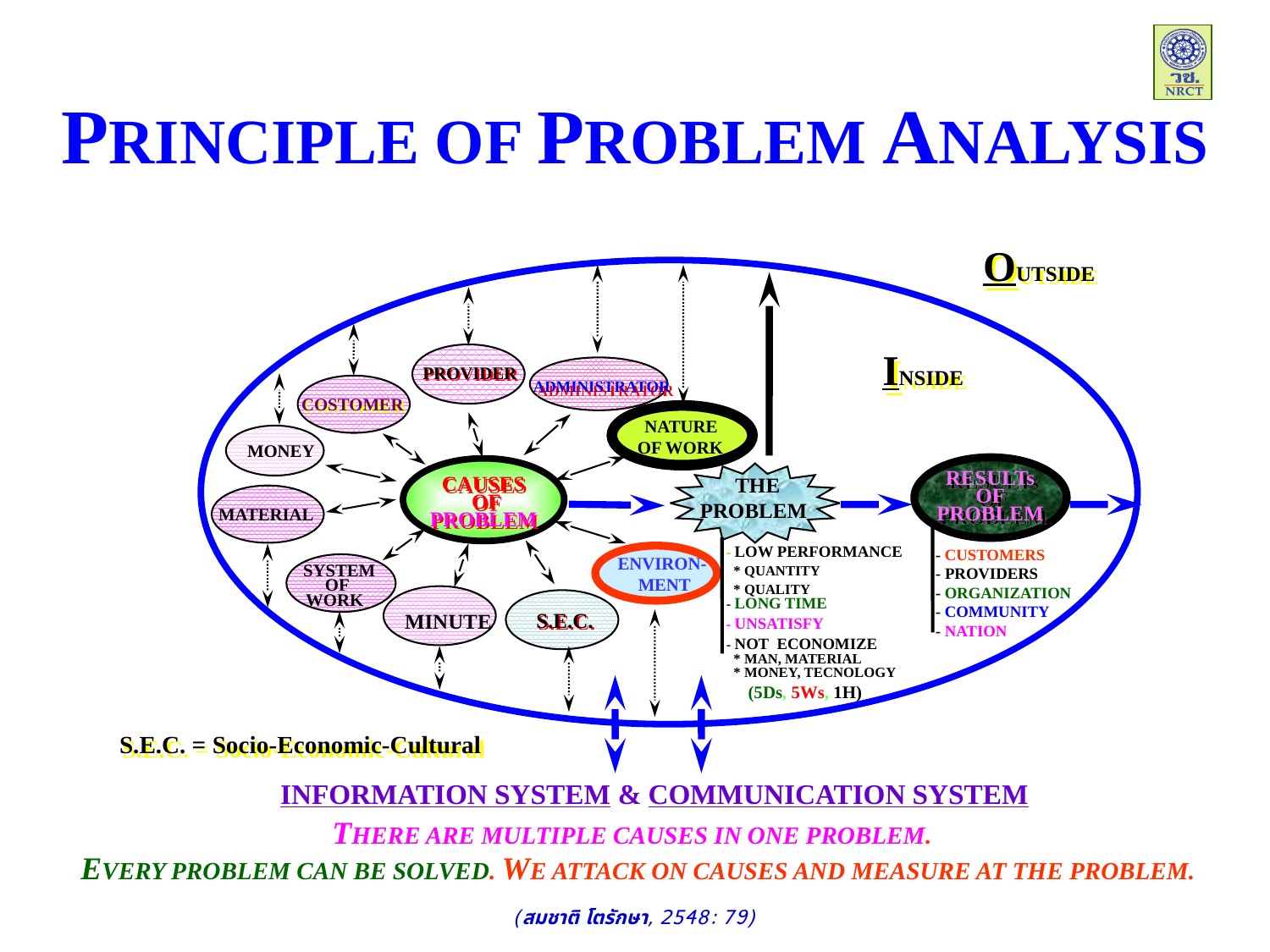

PRINCIPLE OF PROBLEM ANALYSIS
 OUTSIDE

INSIDE

 PROVIDER

 ADMINISTRATOR

      COSTOMER
 NATURE
OF WORK

 MONEY

RESULTs
OF
PROBLEM

CAUSES
 OF
PROBLEM
 THE
PROBLEM

MATERIAL

- CUSTOMERS
- PROVIDERS
- ORGANIZATION
- COMMUNITY
- NATION

- LOW PERFORMANCE

  * QUANTITY

  * QUALITY
- LONG TIME

- UNSATISFY

- NOT  ECONOMIZE
  * MAN, MATERIAL
  * MONEY, TECNOLOGY

      (5Ds, 5Ws, 1H)

   ENVIRON-
    MENT

    SYSTEM
    OF
  WORK

 MINUTE

S.E.C.

S.E.C. = Socio-Economic-Cultural
INFORMATION SYSTEM & COMMUNICATION SYSTEM
THERE ARE MULTIPLE CAUSES IN ONE PROBLEM.
 EVERY PROBLEM CAN BE SOLVED. WE ATTACK ON CAUSES AND MEASURE AT THE PROBLEM.
(สมชาติ โตรักษา, 2548: 79)